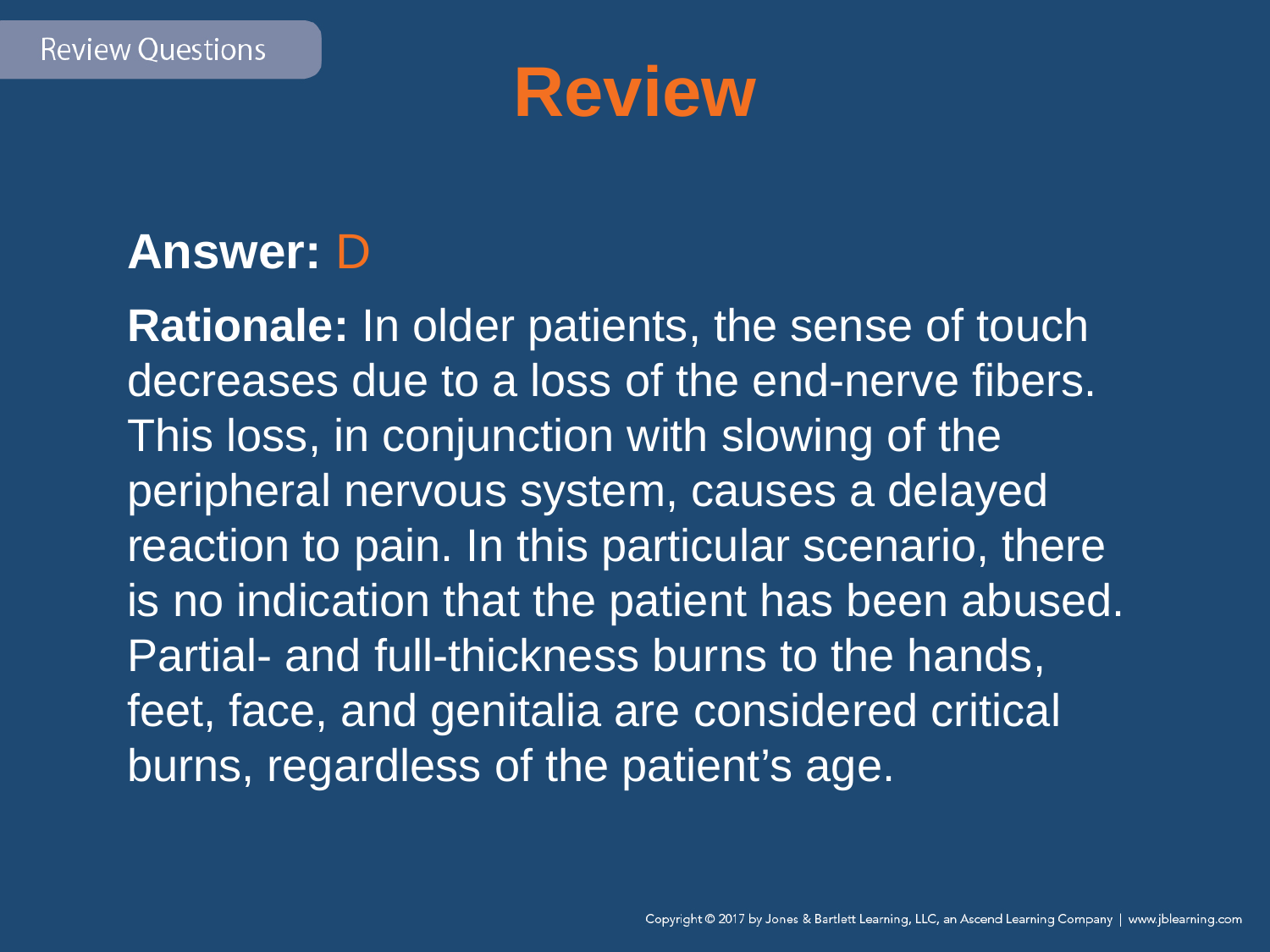

# Review
Answer: D
Rationale: In older patients, the sense of touch decreases due to a loss of the end-nerve fibers. This loss, in conjunction with slowing of the peripheral nervous system, causes a delayed reaction to pain. In this particular scenario, there is no indication that the patient has been abused. Partial- and full-thickness burns to the hands, feet, face, and genitalia are considered critical burns, regardless of the patient’s age.